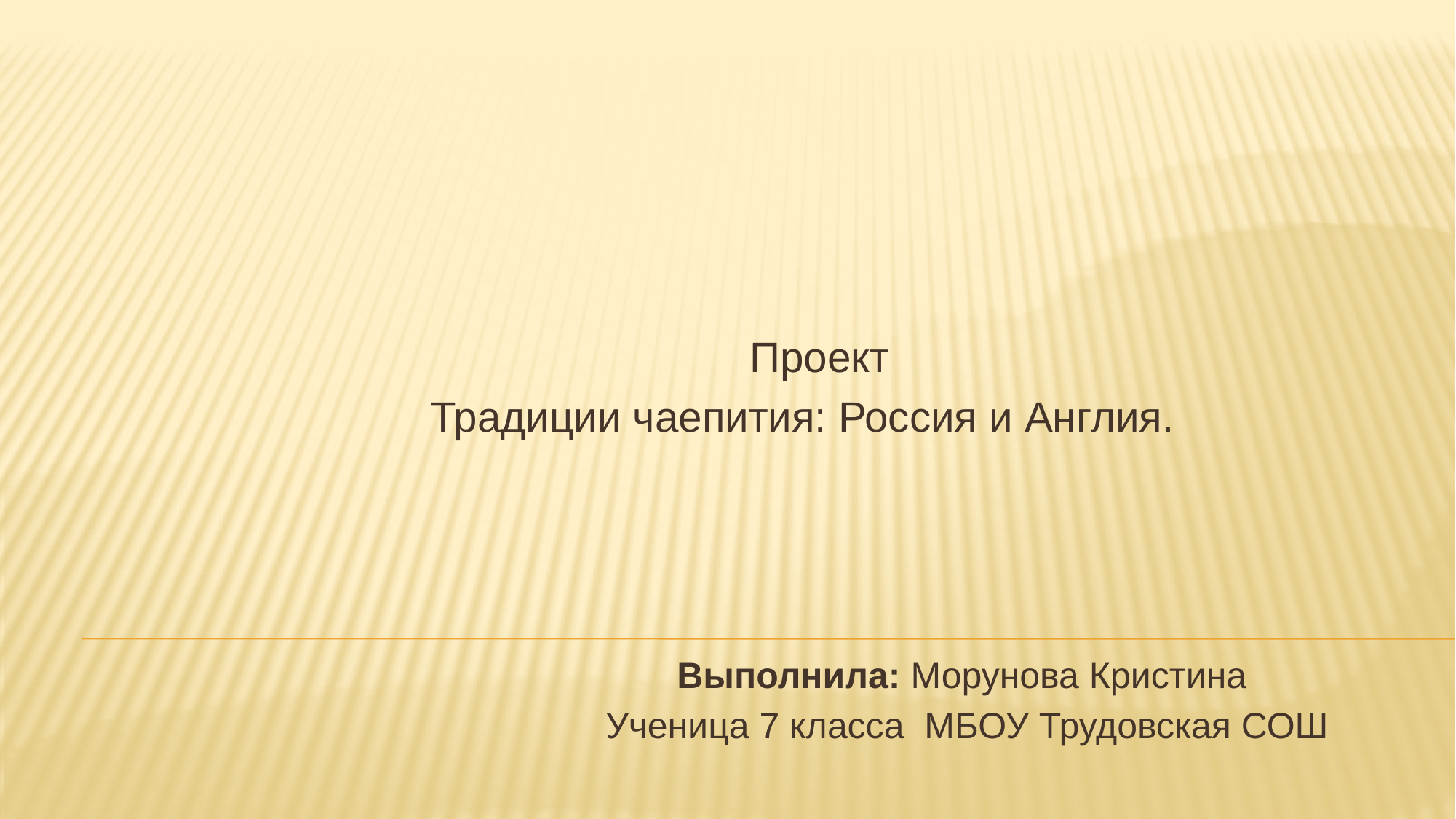

Проект
                              Традиции чаепития: Россия и Англия.

                                                           Выполнила: Морунова Кристина
                                                    Ученица 7 класса  МБОУ Трудовская СОШ
#